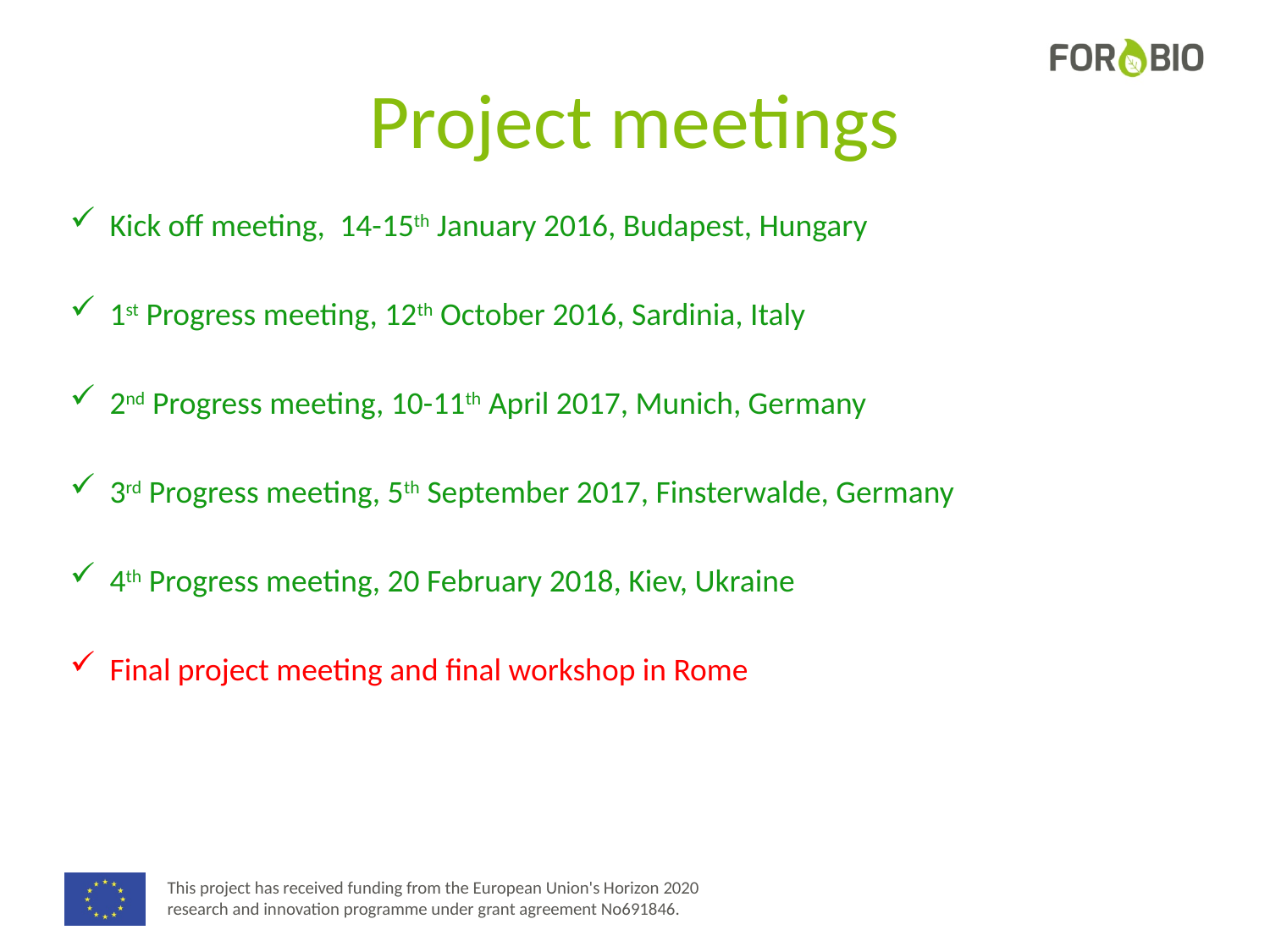

# Project meetings

Kick off meeting,  14-15th January 2016, Budapest, Hungary

1st Progress meeting, 12th October 2016, Sardinia, Italy

2nd Progress meeting, 10-11th April 2017, Munich, Germany

3rd Progress meeting, 5th September 2017, Finsterwalde, Germany

4th Progress meeting, 20 February 2018, Kiev, Ukraine

Final project meeting and final workshop in Rome